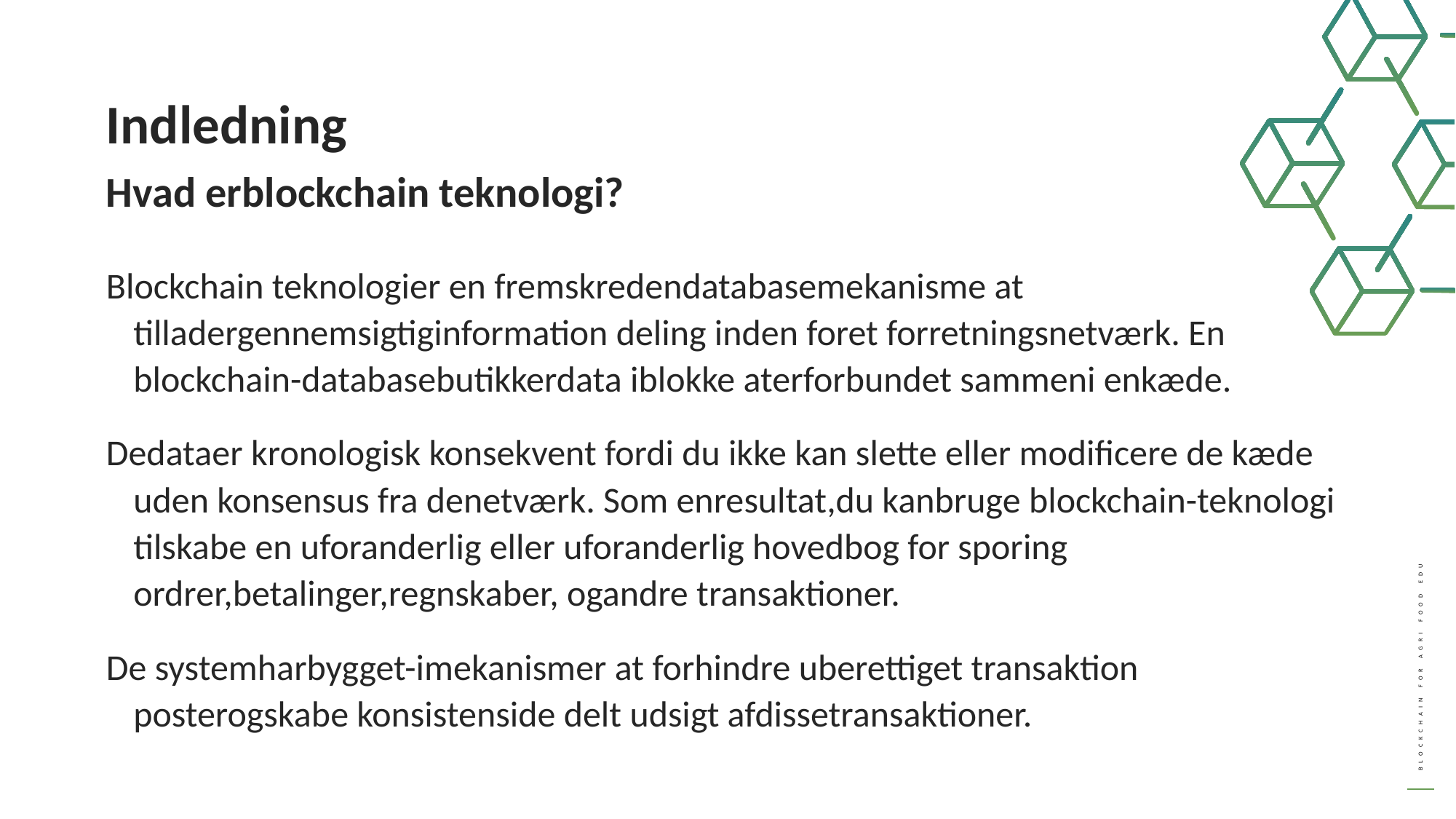

Indledning
Hvad erblockchain teknologi?
Blockchain teknologier en fremskredendatabasemekanisme at tilladergennemsigtiginformation deling inden foret forretningsnetværk. En blockchain-databasebutikkerdata iblokke aterforbundet sammeni enkæde.
Dedataer kronologisk konsekvent fordi du ikke kan slette eller modificere de kæde uden konsensus fra denetværk. Som enresultat,du kanbruge blockchain-teknologi tilskabe en uforanderlig eller uforanderlig hovedbog for sporing ordrer,betalinger,regnskaber, ogandre transaktioner.
De systemharbygget-imekanismer at forhindre uberettiget transaktion posterogskabe konsistenside delt udsigt afdissetransaktioner.